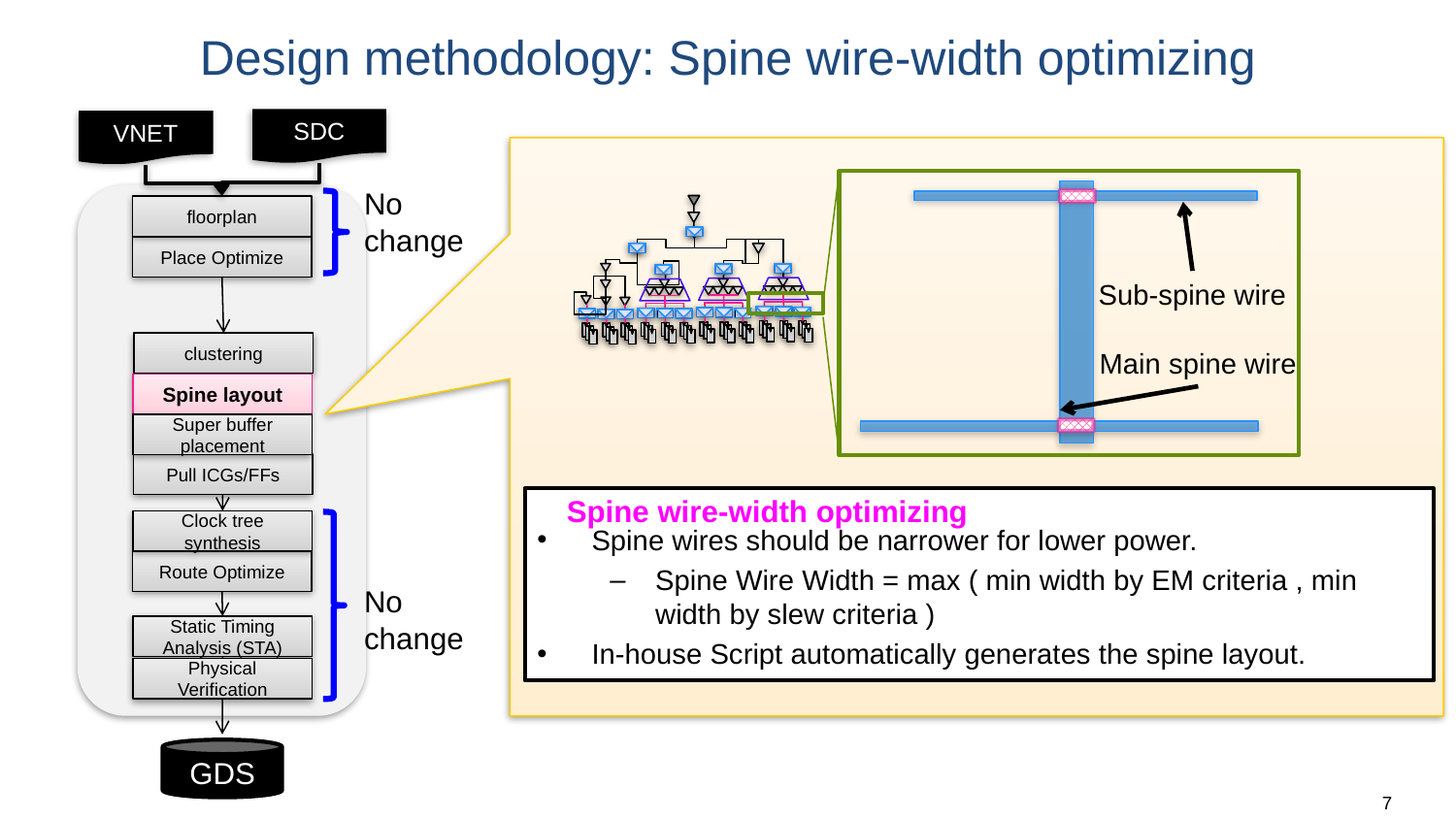

# Design methodology: Spine wire-width optimizing
SDC
VNET

No
change

floorplan
Place Optimize
Sub-spine wire

clustering
Main spine wire
Spine layout
Super buffer placement

Pull ICGs/FFs
Spine wire-width optimizing

Spine wires should be narrower for lower power.
Spine Wire Width = max ( min width by EM criteria , min width by slew criteria )
In-house Script automatically generates the spine layout.

Clock tree synthesis

Route Optimize
No
change
Static Timing Analysis (STA)
Physical Verification
GDS
7